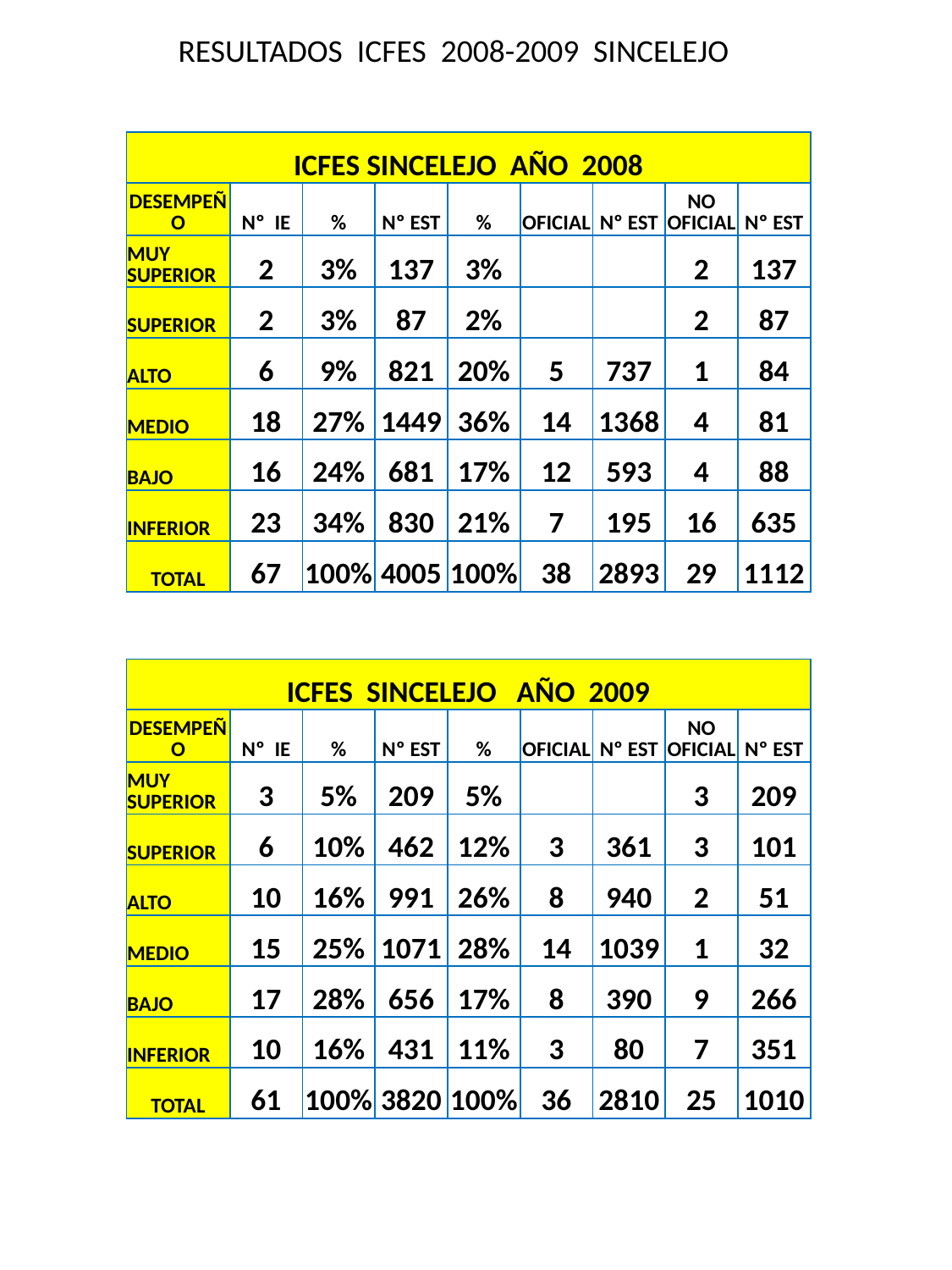

RESULTADOS  ICFES  2008-2009  SINCELEJO
| ICFES SINCELEJO AÑO 2008 |  |  |  |  |  |  |  |  |
| --- | --- | --- | --- | --- | --- | --- | --- | --- |
| DESEMPEÑO | Nº IE | % | Nº EST | % | OFICIAL | Nº EST | NO OFICIAL | Nº EST |
| MUY SUPERIOR | 2 | 3% | 137 | 3% |  |  | 2 | 137 |
| SUPERIOR | 2 | 3% | 87 | 2% |  |  | 2 | 87 |
| ALTO | 6 | 9% | 821 | 20% | 5 | 737 | 1 | 84 |
| MEDIO | 18 | 27% | 1449 | 36% | 14 | 1368 | 4 | 81 |
| BAJO | 16 | 24% | 681 | 17% | 12 | 593 | 4 | 88 |
| INFERIOR | 23 | 34% | 830 | 21% | 7 | 195 | 16 | 635 |
| TOTAL | 67 | 100% | 4005 | 100% | 38 | 2893 | 29 | 1112 |
|  |  |  |  |  |  |  |  |  |
|  |  |  |  |  |  |  |  |  |
| ICFES SINCELEJO AÑO 2009 |  |  |  |  |  |  |  |  |
| DESEMPEÑO | Nº IE | % | Nº EST | % | OFICIAL | Nº EST | NO OFICIAL | Nº EST |
| MUY SUPERIOR | 3 | 5% | 209 | 5% |  |  | 3 | 209 |
| SUPERIOR | 6 | 10% | 462 | 12% | 3 | 361 | 3 | 101 |
| ALTO | 10 | 16% | 991 | 26% | 8 | 940 | 2 | 51 |
| MEDIO | 15 | 25% | 1071 | 28% | 14 | 1039 | 1 | 32 |
| BAJO | 17 | 28% | 656 | 17% | 8 | 390 | 9 | 266 |
| INFERIOR | 10 | 16% | 431 | 11% | 3 | 80 | 7 | 351 |
| TOTAL | 61 | 100% | 3820 | 100% | 36 | 2810 | 25 | 1010 |